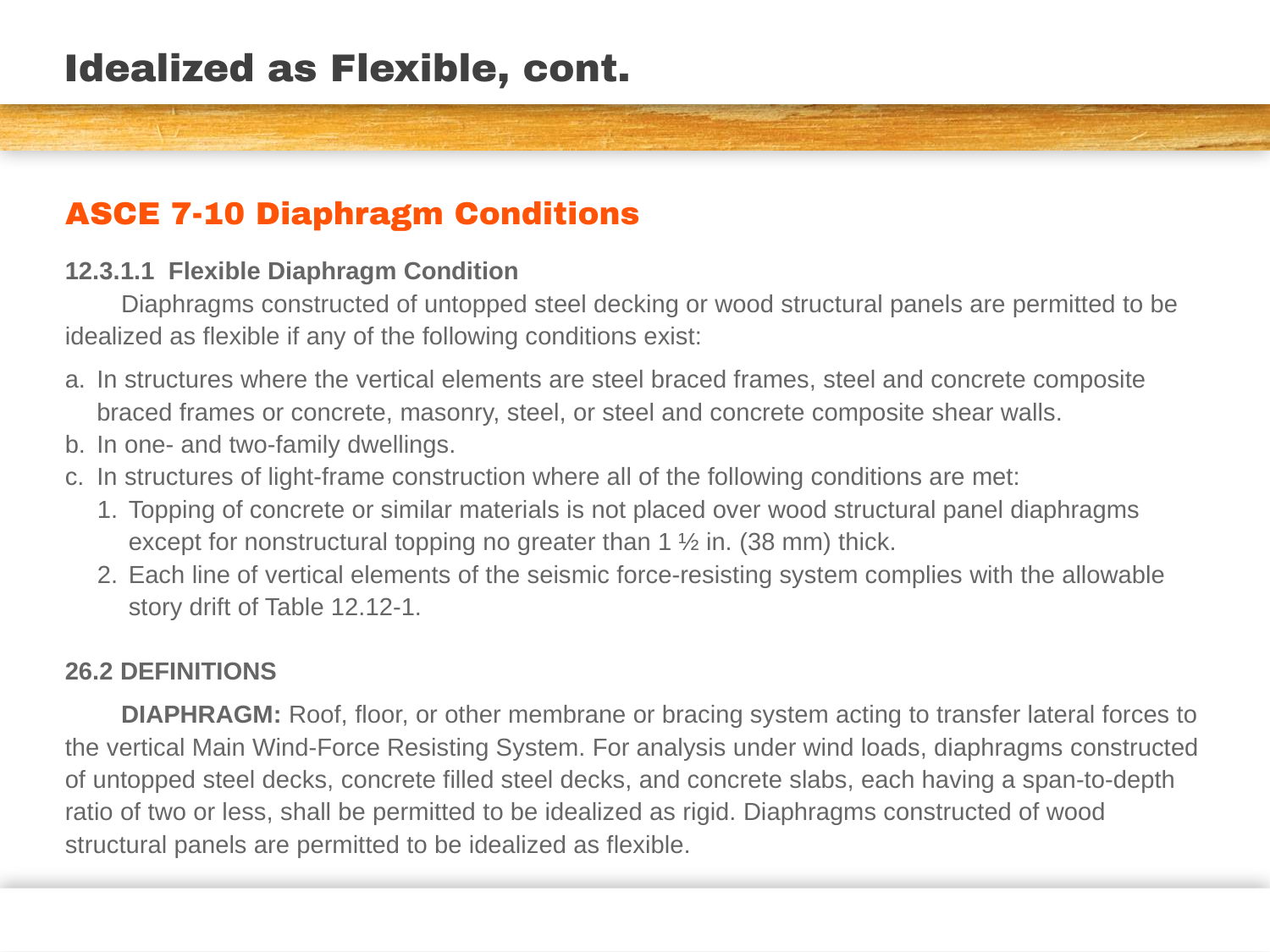

# Idealized as Flexible, cont.
ASCE 7-10 Diaphragm Conditions
12.3.1.1  Flexible Diaphragm Condition
Diaphragms constructed of untopped steel decking or wood structural panels are permitted to be idealized as flexible if any of the following conditions exist:
In structures where the vertical elements are steel braced frames, steel and concrete composite braced frames or concrete, masonry, steel, or steel and concrete composite shear walls.
In one- and two-family dwellings.
In structures of light-frame construction where all of the following conditions are met:
Topping of concrete or similar materials is not placed over wood structural panel diaphragms except for nonstructural topping no greater than 1 ½ in. (38 mm) thick.
Each line of vertical elements of the seismic force-resisting system complies with the allowable story drift of Table 12.12-1.
26.2 DEFINITIONS
DIAPHRAGM: Roof, floor, or other membrane or bracing system acting to transfer lateral forces to the vertical Main Wind-Force Resisting System. For analysis under wind loads, diaphragms constructed of untopped steel decks, concrete filled steel decks, and concrete slabs, each having a span-to-depth ratio of two or less, shall be permitted to be idealized as rigid. Diaphragms constructed of wood structural panels are permitted to be idealized as flexible.